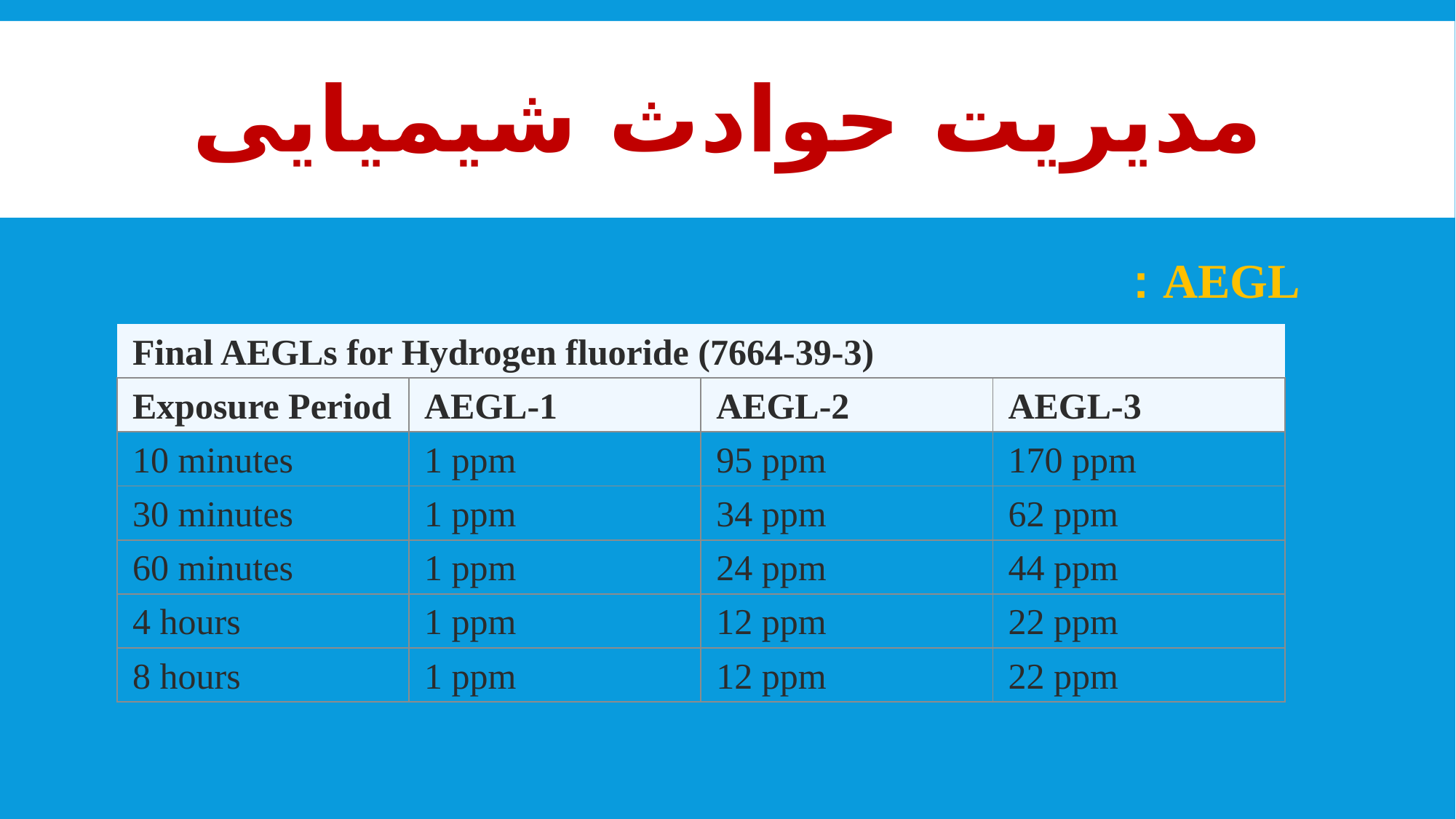

# مدیریت حوادث شیمیایی
AEGL :

| Final AEGLs for Hydrogen fluoride (7664-39-3) |  |  |  |
| --- | --- | --- | --- |
| Exposure Period | AEGL-1 | AEGL-2 | AEGL-3 |
| 10 minutes | 1 ppm | 95 ppm | 170 ppm |
| 30 minutes | 1 ppm | 34 ppm | 62 ppm |
| 60 minutes | 1 ppm | 24 ppm | 44 ppm |
| 4 hours | 1 ppm | 12 ppm | 22 ppm |
| 8 hours | 1 ppm | 12 ppm | 22 ppm |